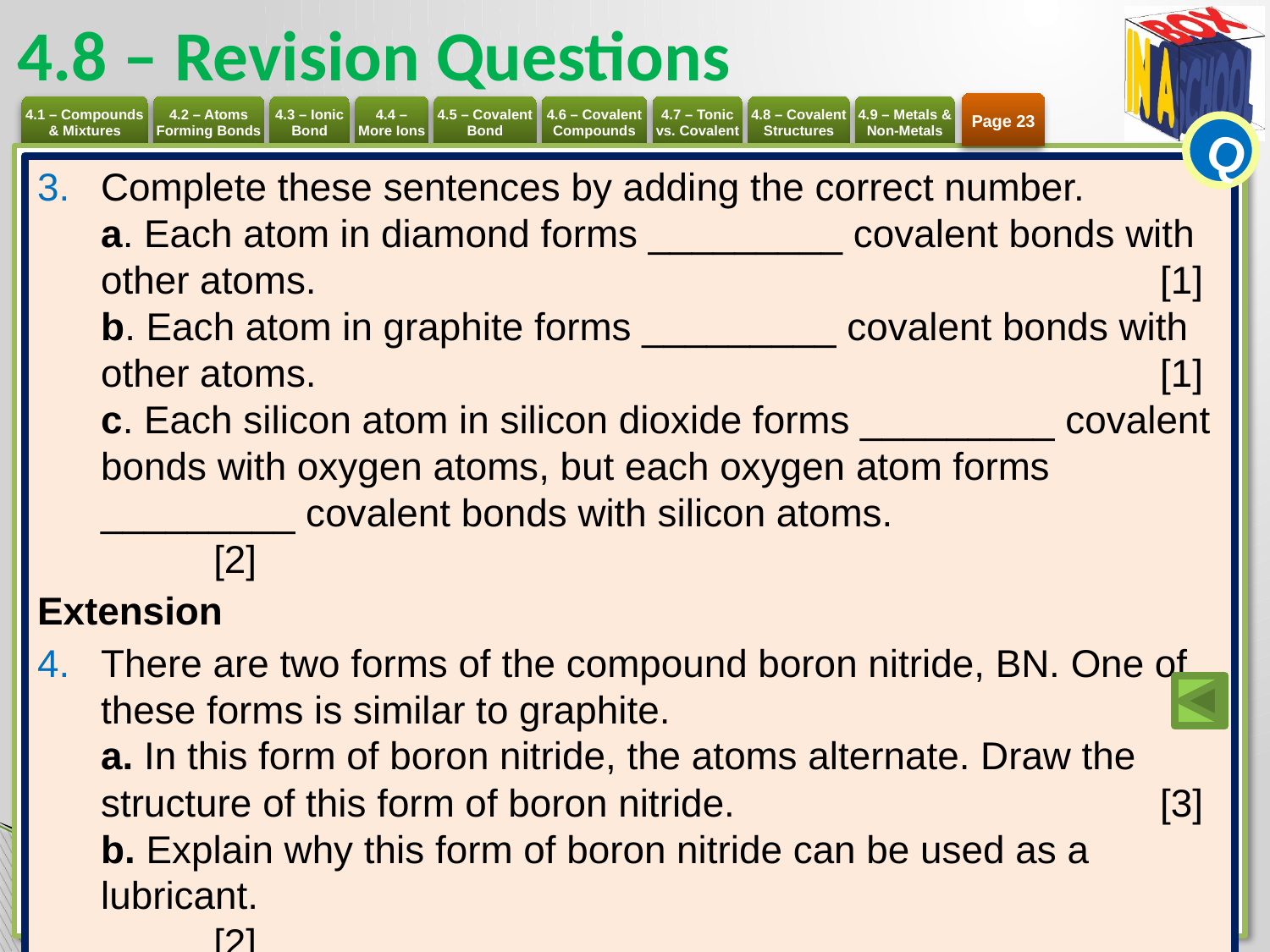

# 4.8 – Revision Questions
Page 23
Q
Complete these sentences by adding the correct number.
a. Each atom in diamond forms _________ covalent bonds with other atoms. 					[1]
b. Each atom in graphite forms _________ covalent bonds with other atoms. 					[1]
c. Each silicon atom in silicon dioxide forms _________ covalent bonds with oxygen atoms, but each oxygen atom forms _________ covalent bonds with silicon atoms. 			[2]
Extension
There are two forms of the compound boron nitride, BN. One of these forms is similar to graphite.
a. In this form of boron nitride, the atoms alternate. Draw the structure of this form of boron nitride. 			[3]
b. Explain why this form of boron nitride can be used as a lubricant. 						[2]